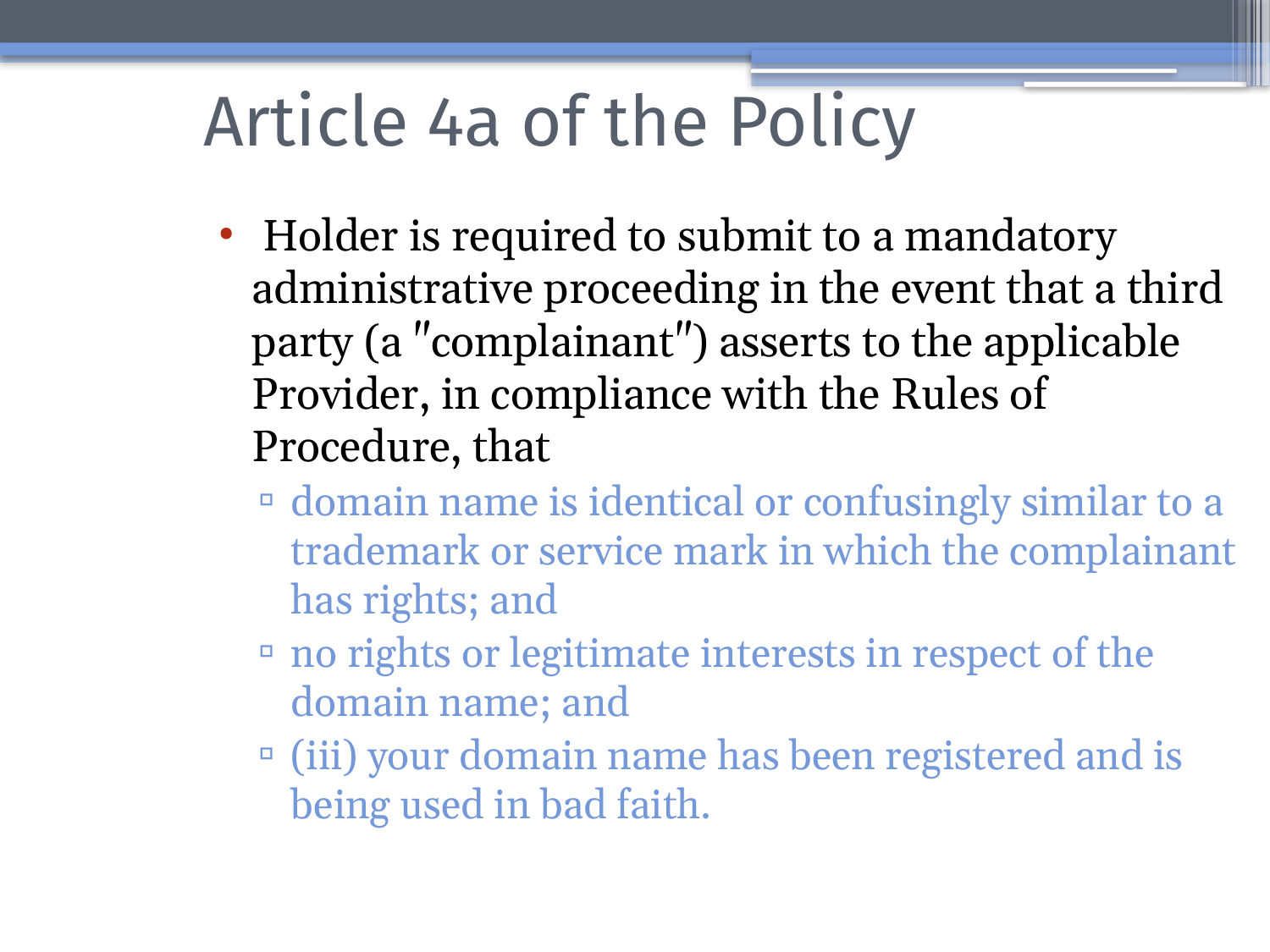

Article 4a of the Policy
 Holder is required to submit to a mandatory administrative proceeding in the event that a third party (a "complainant") asserts to the applicable Provider, in compliance with the Rules of Procedure, that
domain name is identical or confusingly similar to a trademark or service mark in which the complainant has rights; and
no rights or legitimate interests in respect of the domain name; and
(iii) your domain name has been registered and is being used in bad faith.